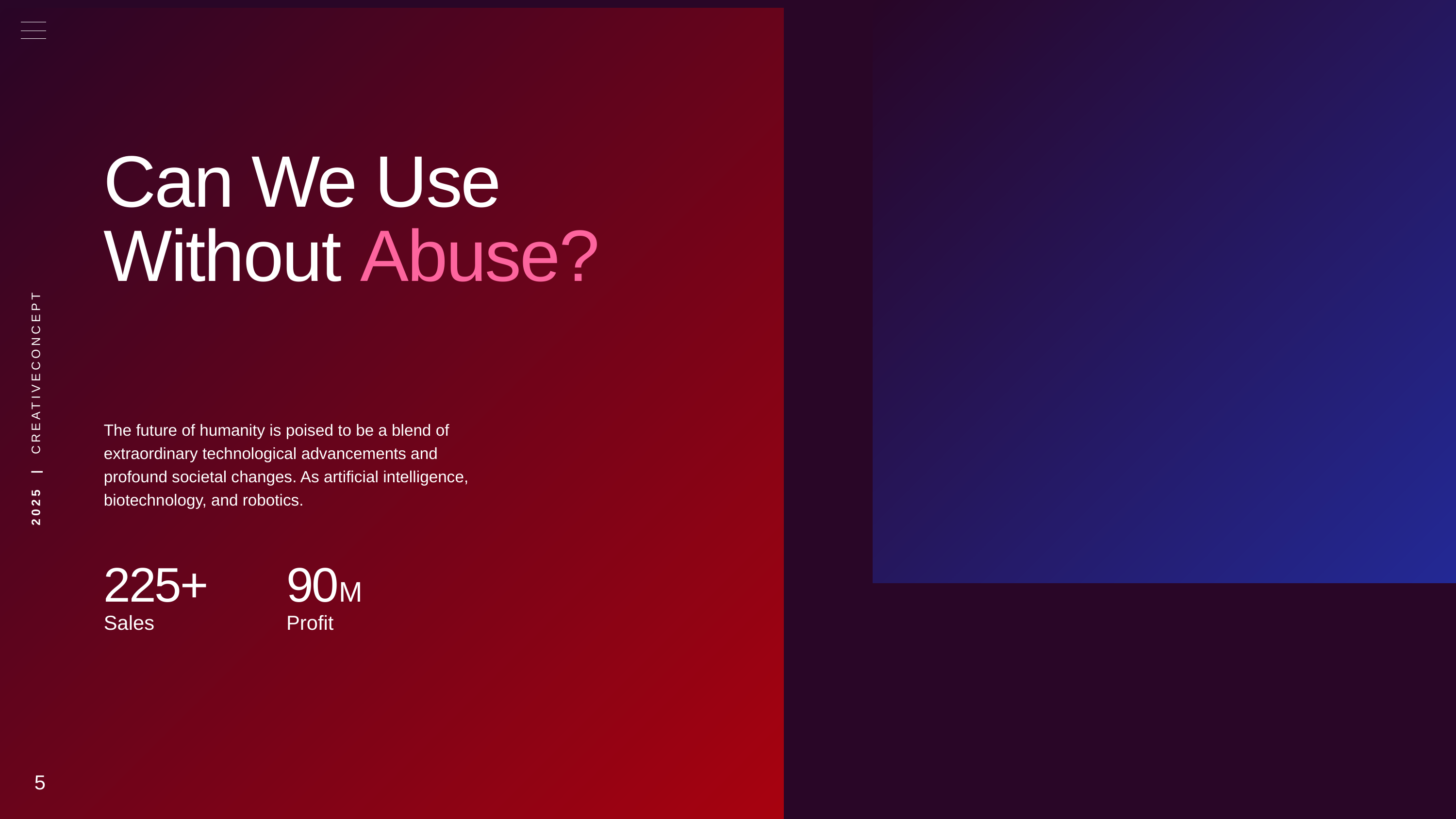

Can We Use Without Abuse?
The future of humanity is poised to be a blend of extraordinary technological advancements and profound societal changes. As artificial intelligence, biotechnology, and robotics.

225+
90M
Sales
Profit